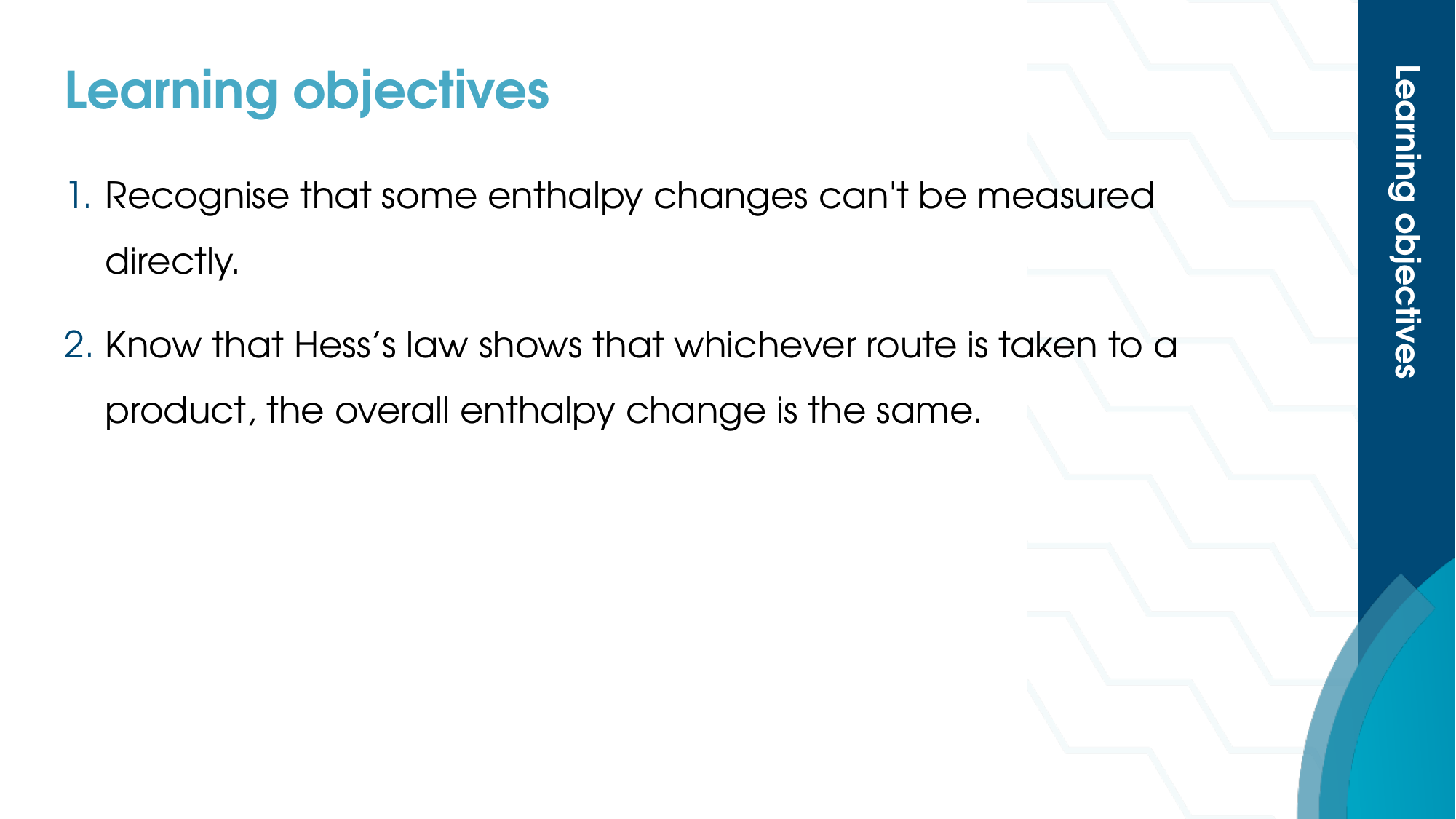

# Learning objectives
Learning objectives
Recognise that some enthalpy changes can't be measured directly.
Know that Hess’s law shows that whichever route is taken to a product, the overall enthalpy change is the same.